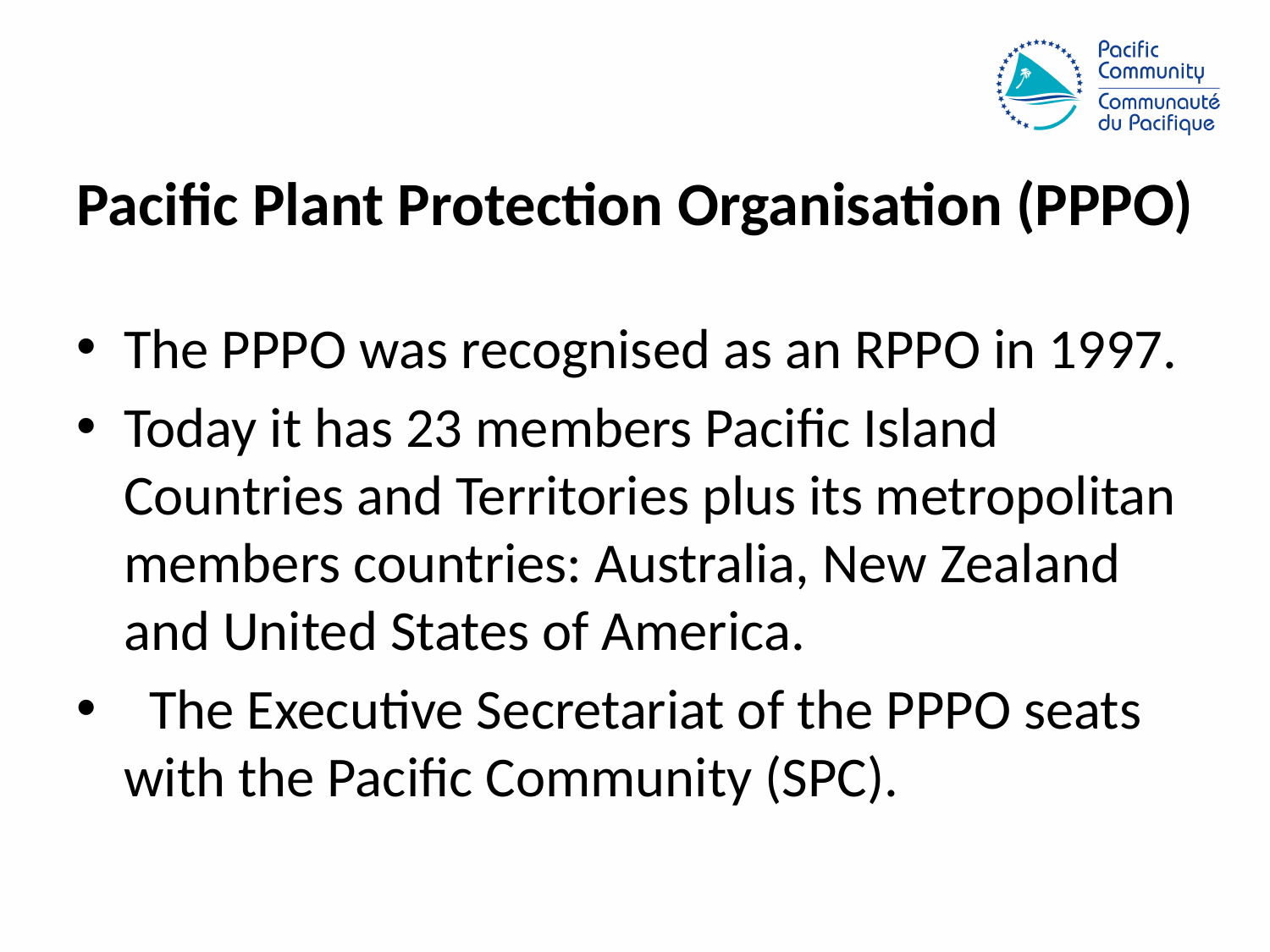

# Pacific Plant Protection Organisation (PPPO)
The PPPO was recognised as an RPPO in 1997.
Today it has 23 members Pacific Island Countries and Territories plus its metropolitan members countries: Australia, New Zealand and United States of America.
  The Executive Secretariat of the PPPO seats with the Pacific Community (SPC).